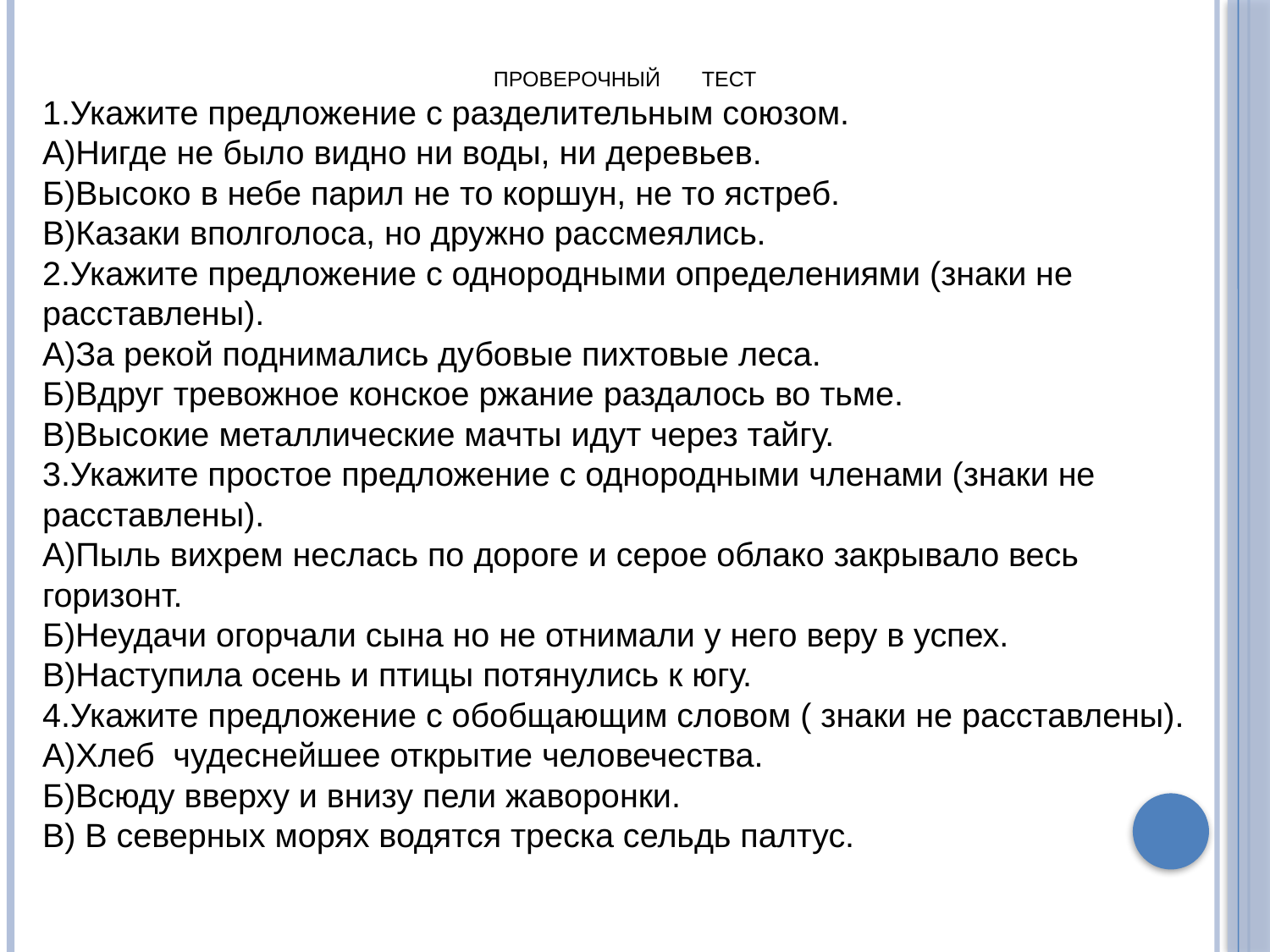

ПРОВЕРОЧНЫЙ       ТЕСТ
1.Укажите предложение с разделительным союзом.
А)Нигде не было видно ни воды, ни деревьев.
Б)Высоко в небе парил не то коршун, не то ястреб.
В)Казаки вполголоса, но дружно рассмеялись.
2.Укажите предложение с однородными определениями (знаки не расставлены).
А)За рекой поднимались дубовые пихтовые леса.
Б)Вдруг тревожное конское ржание раздалось во тьме.
В)Высокие металлические мачты идут через тайгу.
3.Укажите простое предложение с однородными членами (знаки не расставлены).
А)Пыль вихрем неслась по дороге и серое облако закрывало весь горизонт.
Б)Неудачи огорчали сына но не отнимали у него веру в успех.
В)Наступила осень и птицы потянулись к югу.
4.Укажите предложение с обобщающим словом ( знаки не расставлены).
А)Хлеб  чудеснейшее открытие человечества.
Б)Всюду вверху и внизу пели жаворонки.
В) В северных морях водятся треска сельдь палтус.